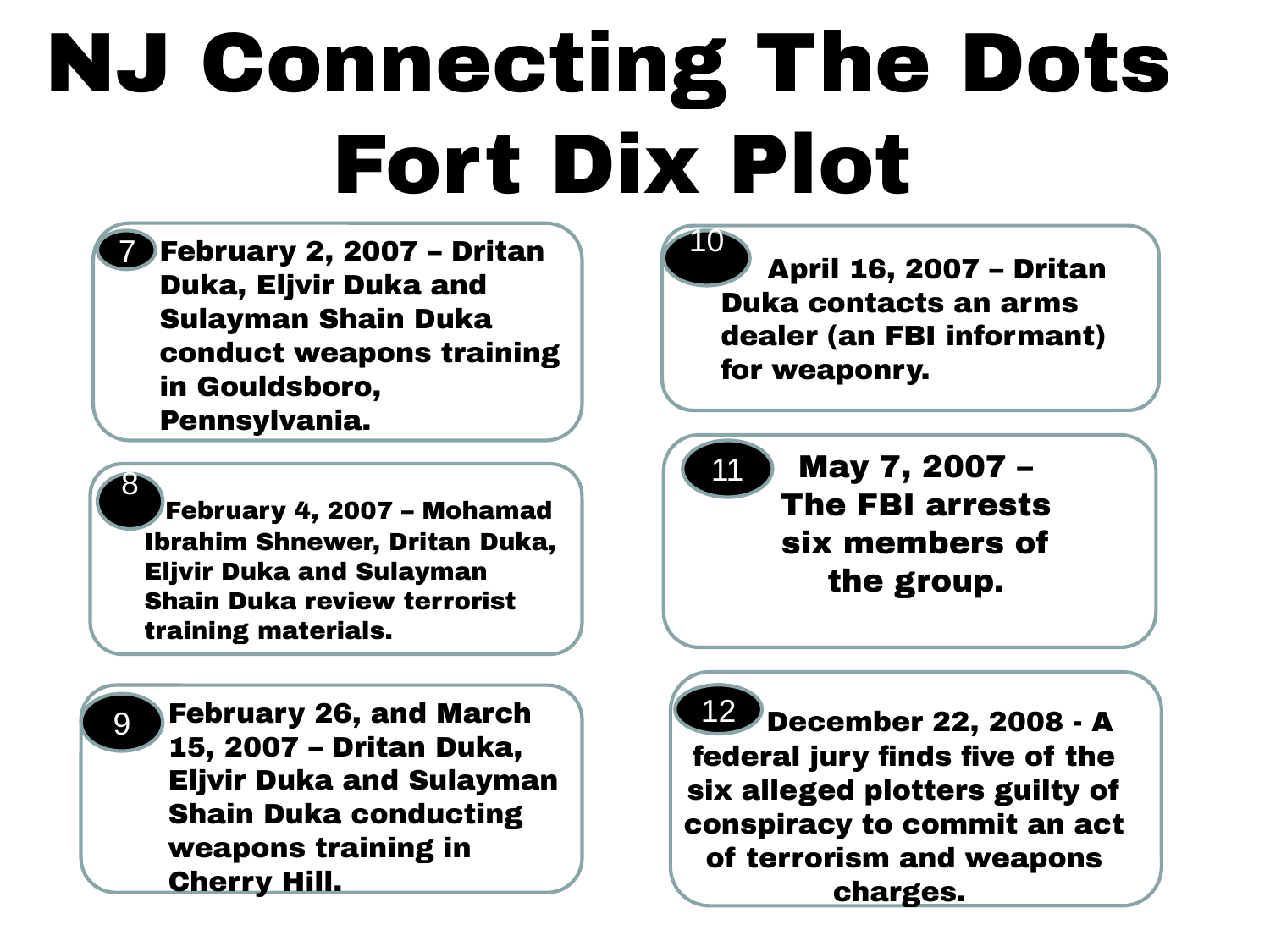

# NJ Connecting The Dots Fort Dix Plot

February 2, 2007 – Dritan  Duka, Eljvir Duka and Sulayman Shain Duka conduct weapons training in Gouldsboro, Pennsylvania.
7
10
     April 16, 2007 – Dritan Duka contacts an arms dealer (an FBI informant) for weaponry.

May 7, 2007 – The FBI arrests six members of the group.
11

8
  February 4, 2007 – Mohamad Ibrahim Shnewer, Dritan Duka, Eljvir Duka and Sulayman Shain Duka review terrorist training materials.

12

February 26, and March 15, 2007 – Dritan Duka,  Eljvir Duka and Sulayman Shain Duka conducting weapons training in Cherry Hill.

       December 22, 2008 - A federal jury finds five of the six alleged plotters guilty of conspiracy to commit an act of terrorism and weapons charges.
9